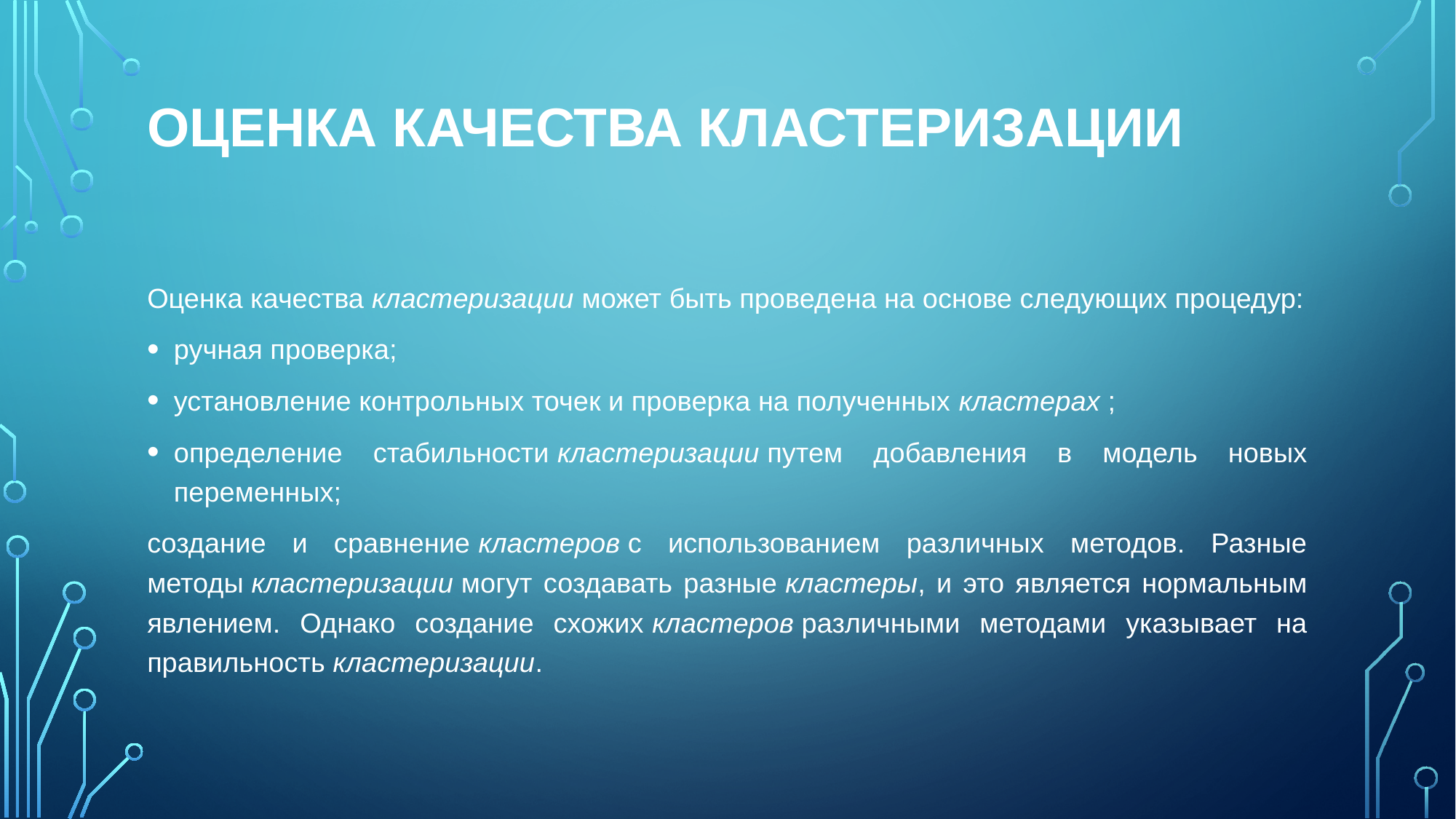

# Оценка качества кластеризации
Оценка качества кластеризации может быть проведена на основе следующих процедур:
ручная проверка;
установление контрольных точек и проверка на полученных кластерах ;
определение стабильности кластеризации путем добавления в модель новых переменных;
создание и сравнение кластеров с использованием различных методов. Разные методы кластеризации могут создавать разные кластеры, и это является нормальным явлением. Однако создание схожих кластеров различными методами указывает на правильность кластеризации.